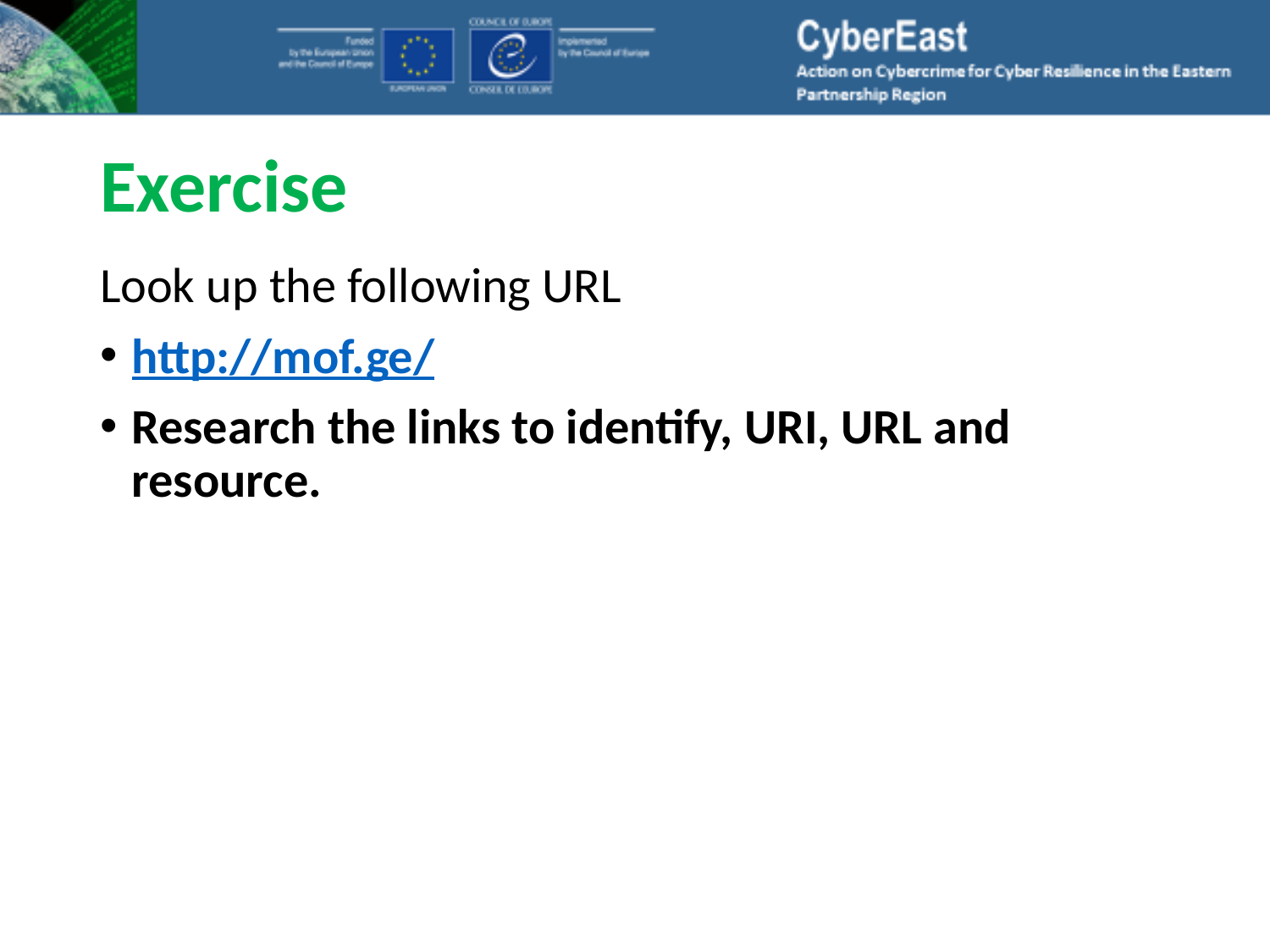

# Exercise
Look up the following URL
http://mof.ge/
Research the links to identify, URI, URL and resource.